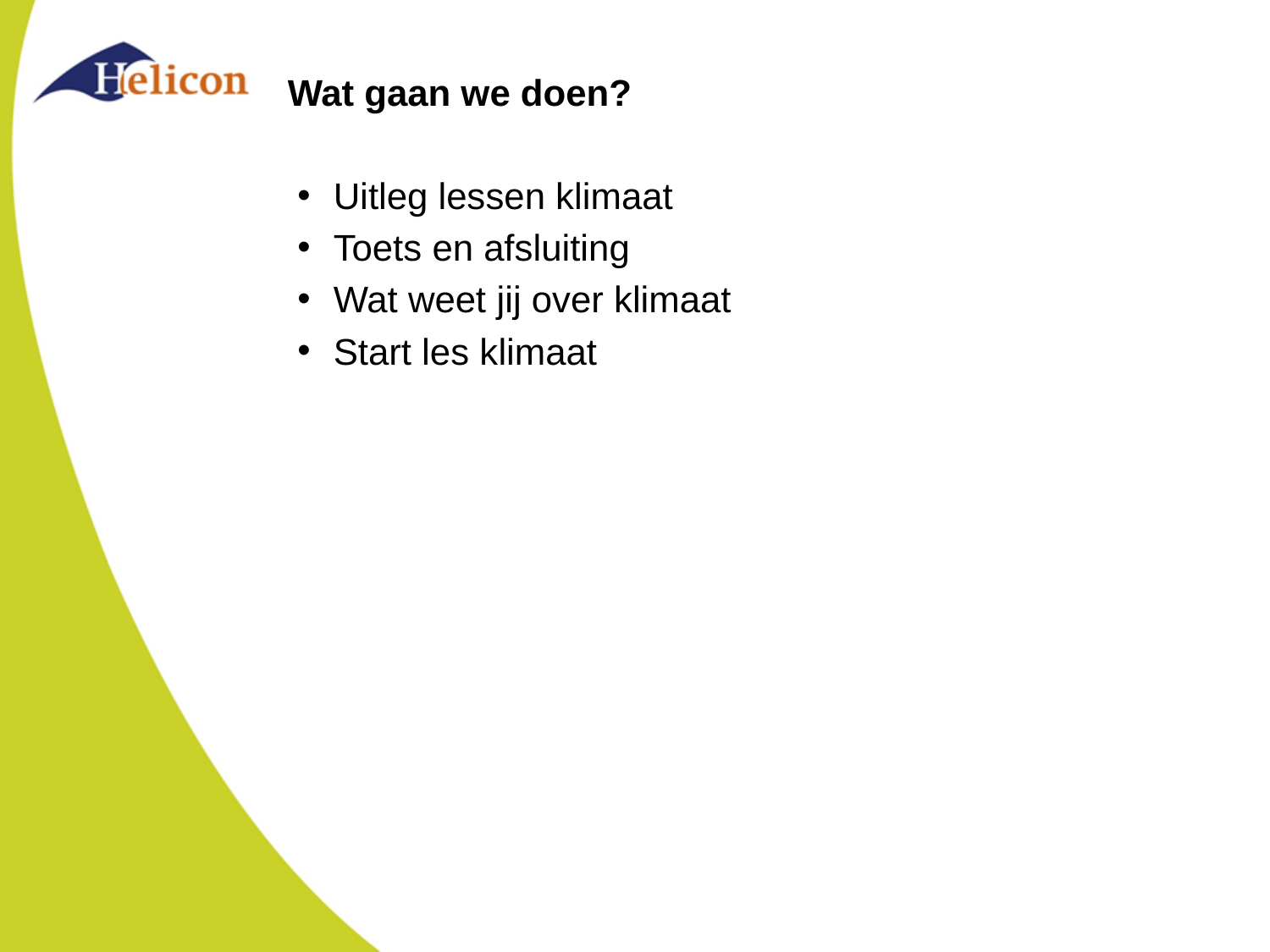

# Wat gaan we doen?
Uitleg lessen klimaat
Toets en afsluiting
Wat weet jij over klimaat
Start les klimaat